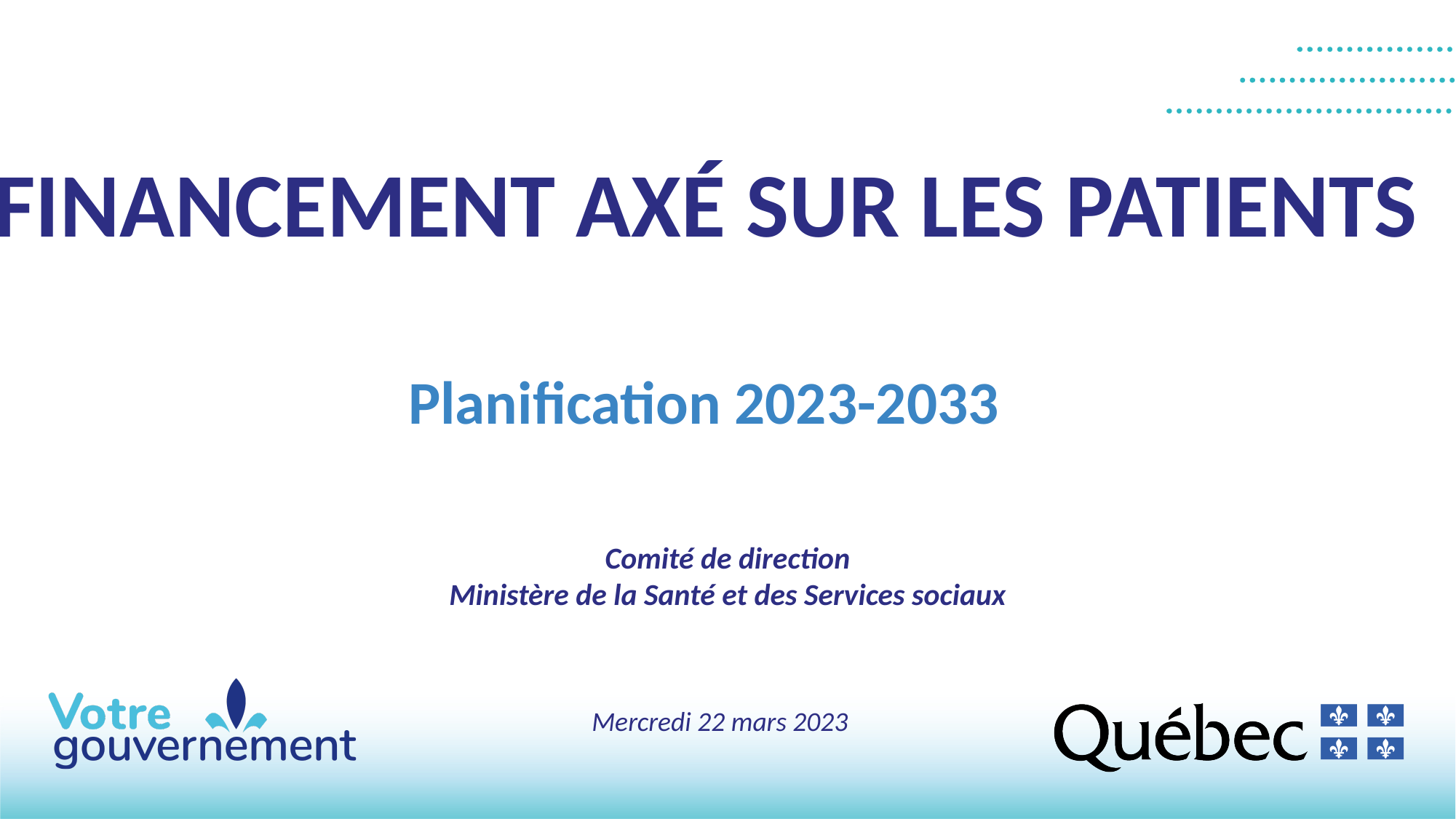

# Financement axé sur les patients

Planification 2023-2033
Comité de direction
Ministère de la Santé et des Services sociaux
Mercredi 22 mars 2023